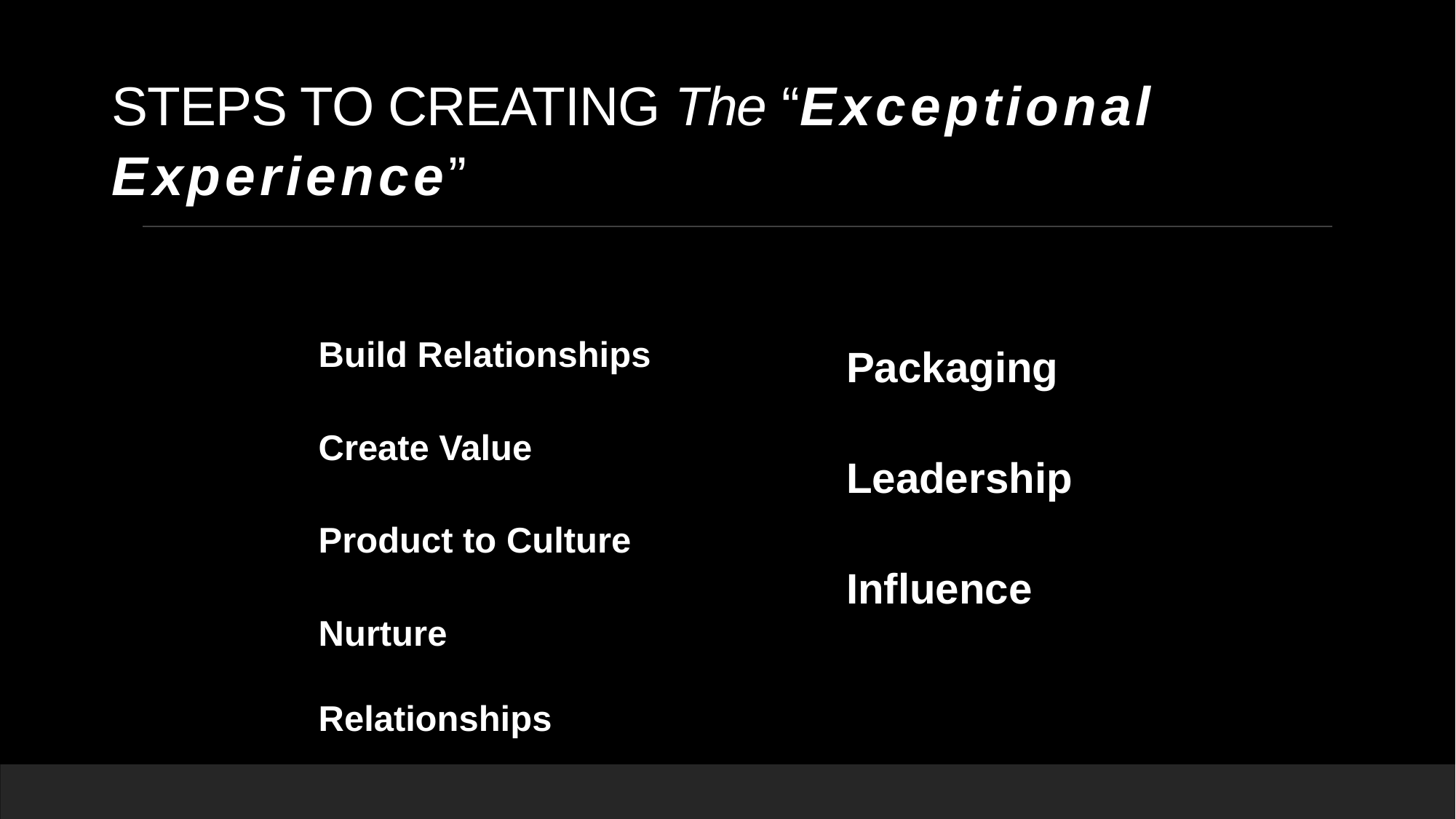

STEPS TO CREATING The “Exceptional Experience”
Build Relationships
Create Value
Product to Culture
Nurture Relationships

Packaging
Leadership
Influence